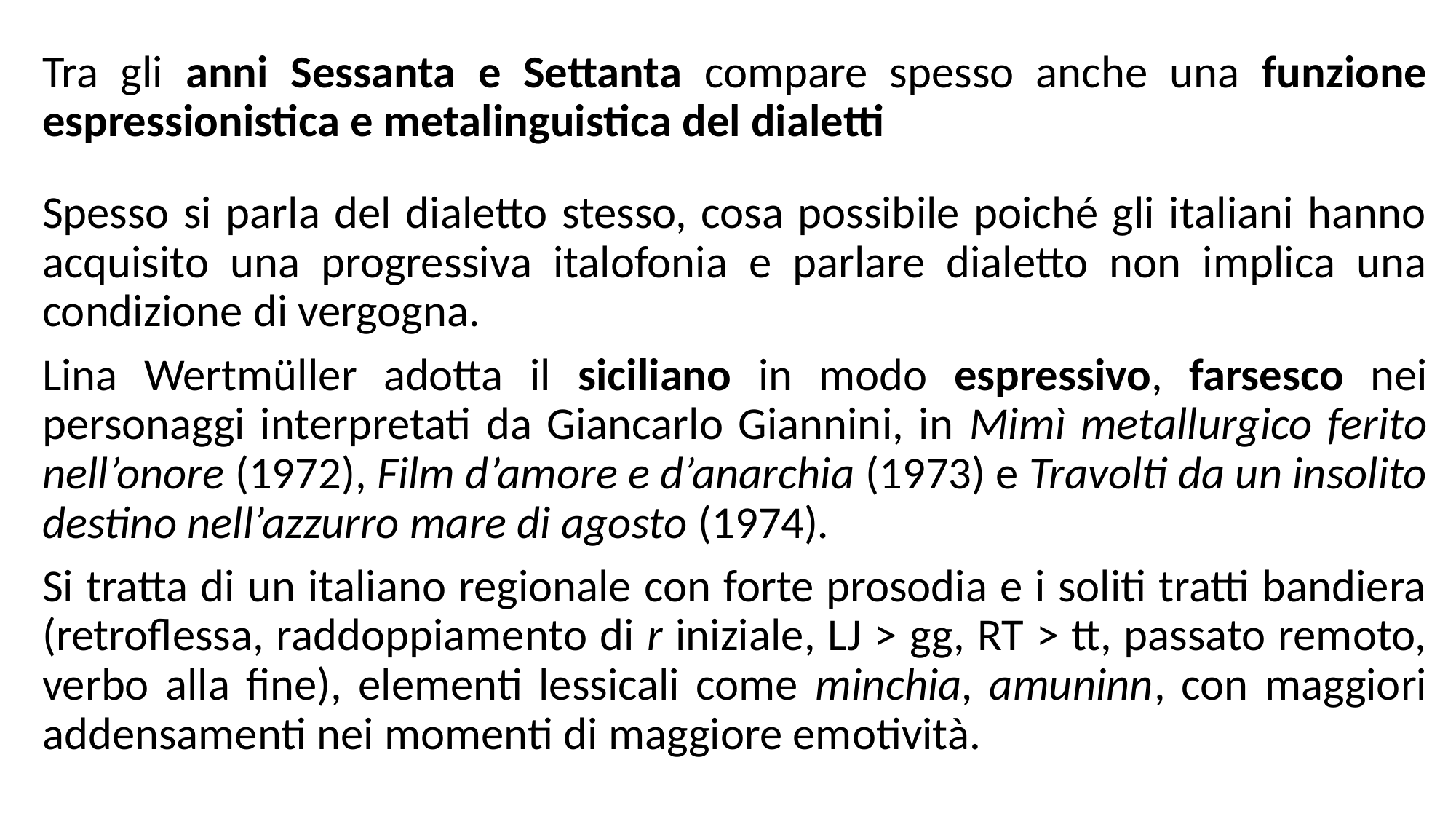

Tra gli anni Sessanta e Settanta compare spesso anche una funzione espressionistica e metalinguistica del dialetti

Spesso si parla del dialetto stesso, cosa possibile poiché gli italiani hanno acquisito una progressiva italofonia e parlare dialetto non implica una condizione di vergogna.
Lina Wertmüller adotta il siciliano in modo espressivo, farsesco nei personaggi interpretati da Giancarlo Giannini, in Mimì metallurgico ferito nell’onore (1972), Film d’amore e d’anarchia (1973) e Travolti da un insolito destino nell’azzurro mare di agosto (1974).
Si tratta di un italiano regionale con forte prosodia e i soliti tratti bandiera (retroflessa, raddoppiamento di r iniziale, LJ > gg, RT > tt, passato remoto, verbo alla fine), elementi lessicali come minchia, amuninn, con maggiori addensamenti nei momenti di maggiore emotività.